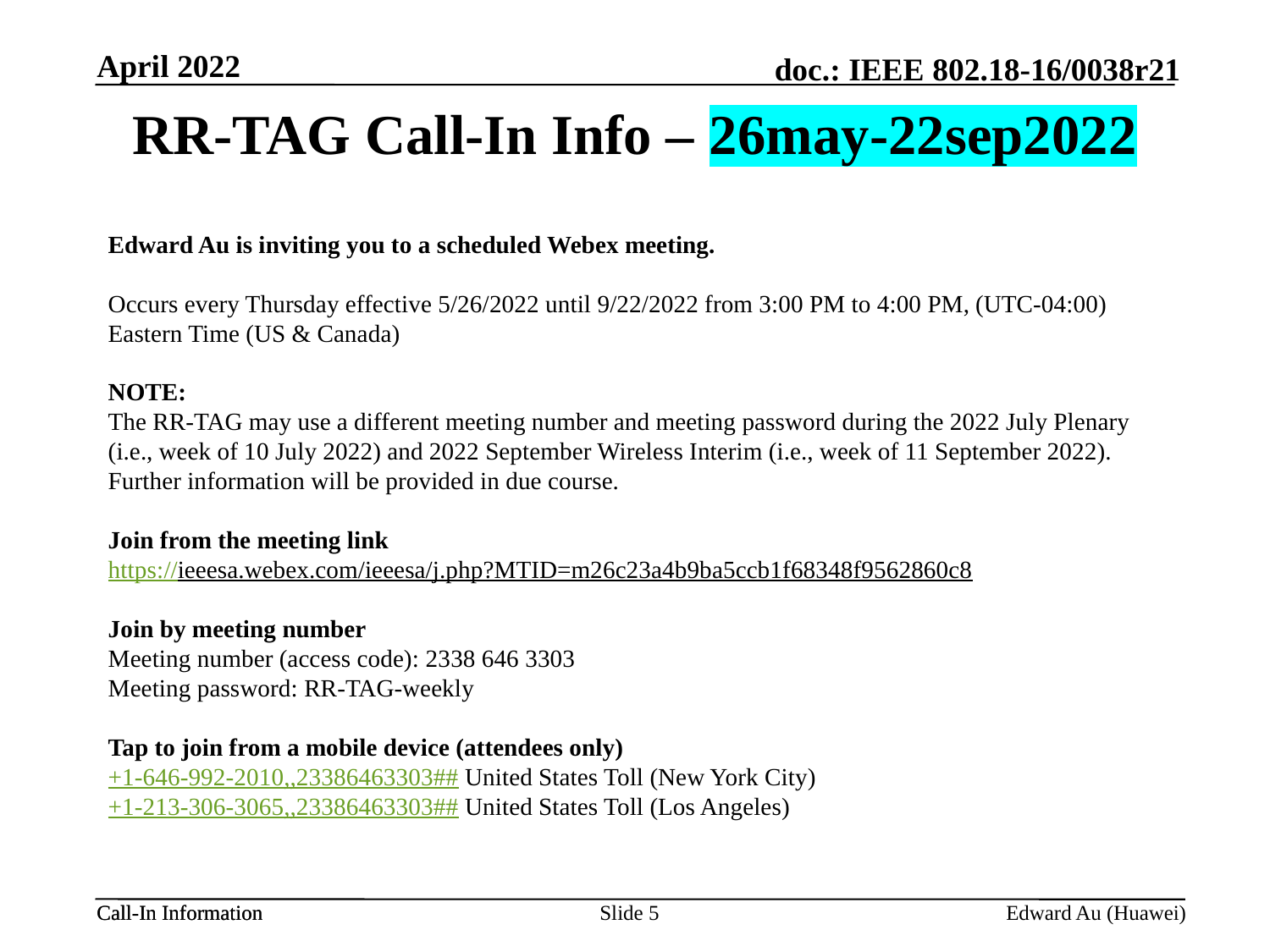

April 2022
# RR-TAG Call-In Info – 26may-22sep2022
Edward Au is inviting you to a scheduled Webex meeting.

Occurs every Thursday effective 5/26/2022 until 9/22/2022 from 3:00 PM to 4:00 PM, (UTC-04:00) Eastern Time (US & Canada)

NOTE:
The RR-TAG may use a different meeting number and meeting password during the 2022 July Plenary (i.e., week of 10 July 2022) and 2022 September Wireless Interim (i.e., week of 11 September 2022).  Further information will be provided in due course.

Join from the meeting link
https://ieeesa.webex.com/ieeesa/j.php?MTID=m26c23a4b9ba5ccb1f68348f9562860c8

Join by meeting number
Meeting number (access code): 2338 646 3303
Meeting password: RR-TAG-weekly

Tap to join from a mobile device (attendees only)
+1-646-992-2010,,23386463303## United States Toll (New York City)
+1-213-306-3065,,23386463303## United States Toll (Los Angeles)

Slide 5
Edward Au (Huawei)